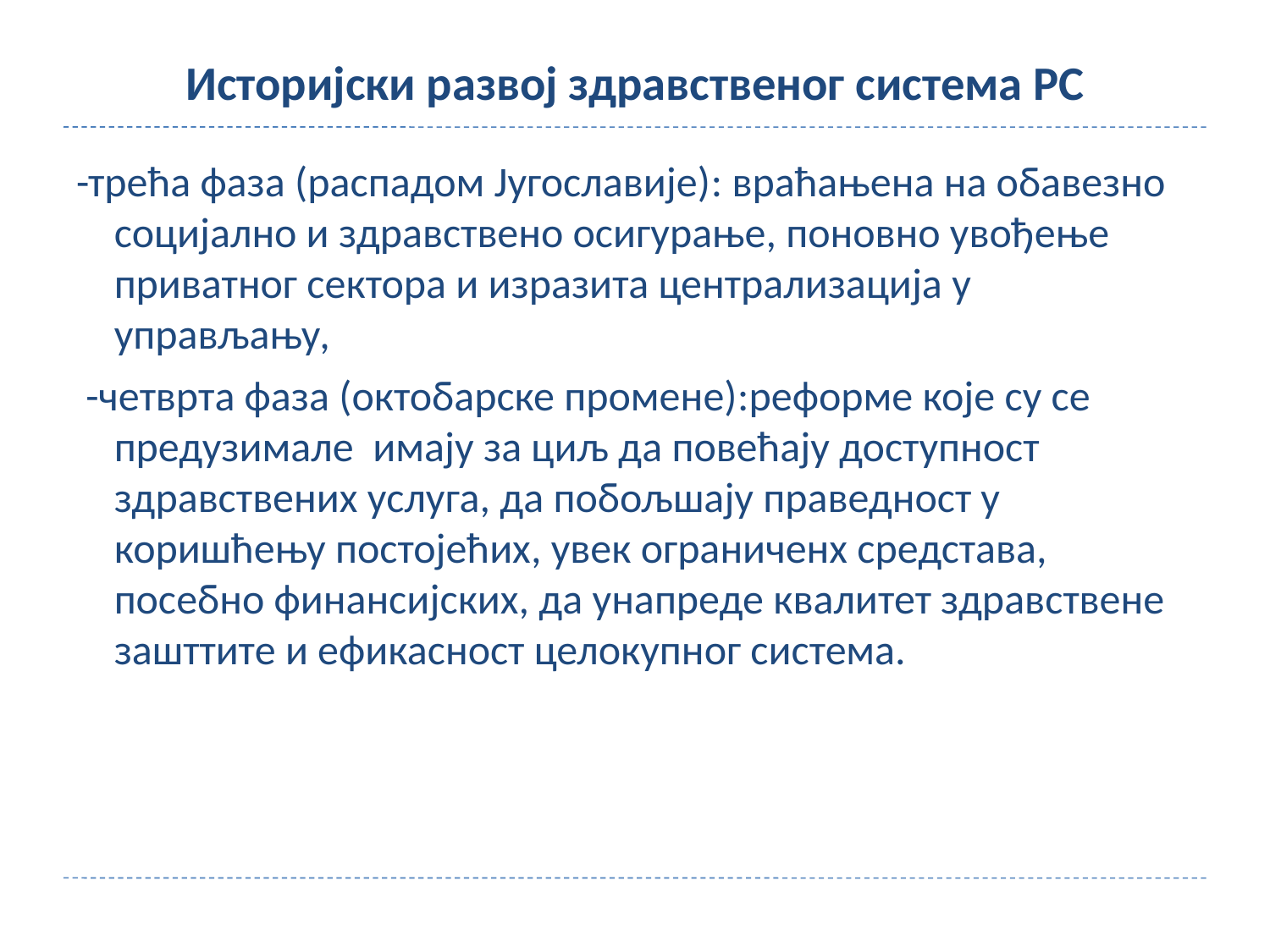

# Историјски развој здравственог система РС
-трећа фаза (распадом Југославије): враћањена на обавезно социјално и здравствено осигурање, поновно увођење приватног сектора и изразита централизација у управљању,
 -четврта фаза (октобарске промене):реформе које су се предузимале  имају за циљ да повећају доступност здравствених услуга, да побољшају праведност у коришћењу постојећих, увек ограниченх средстава, посебно финансијских, да унапреде квалитет здравствене зашттите и ефикасност целокупног система.